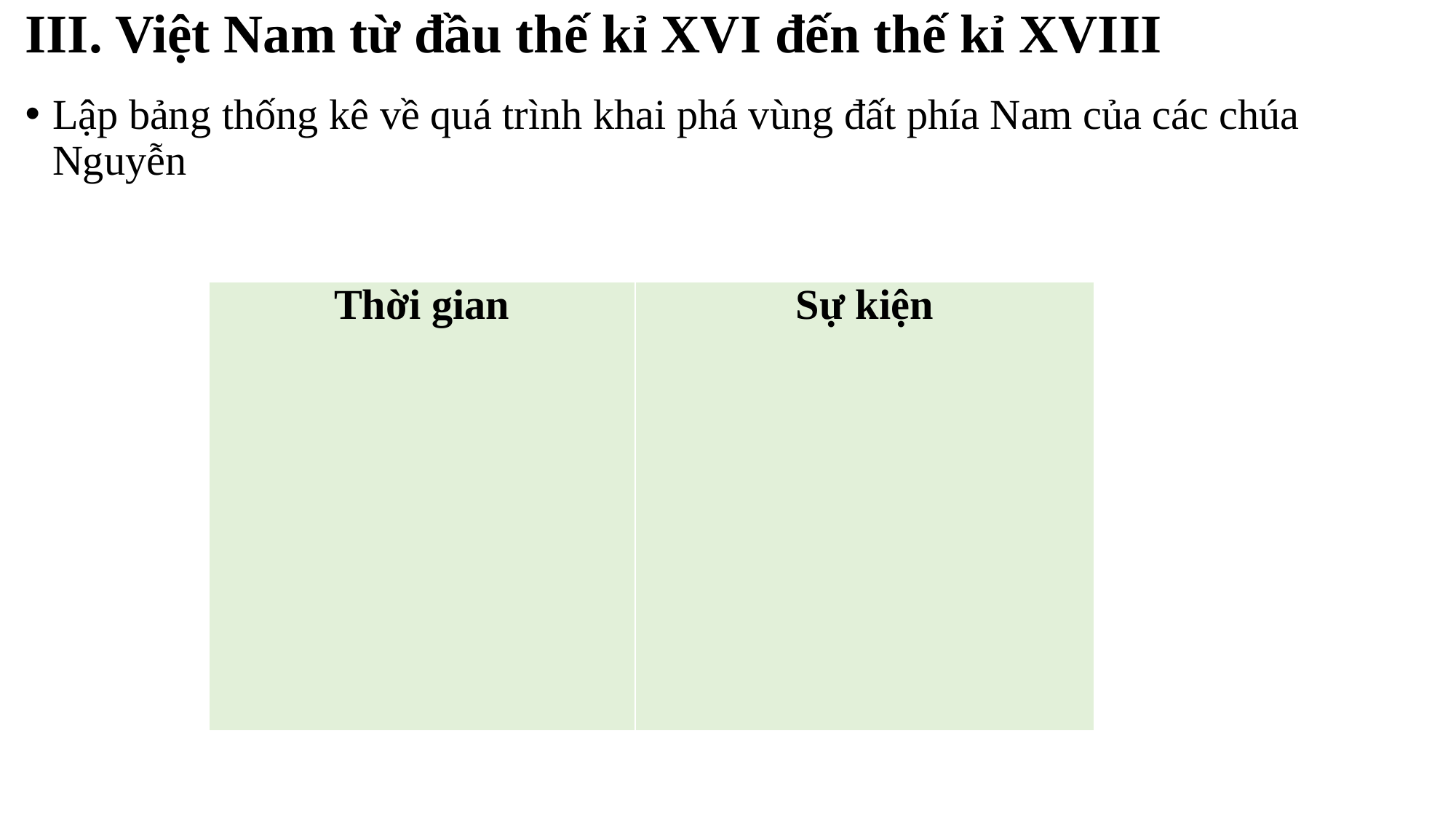

# III. Việt Nam từ đầu thế kỉ XVI đến thế kỉ XVIII
Lập bảng thống kê về quá trình khai phá vùng đất phía Nam của các chúa Nguyễn

| Thời gian | Sự kiện |
| --- | --- |